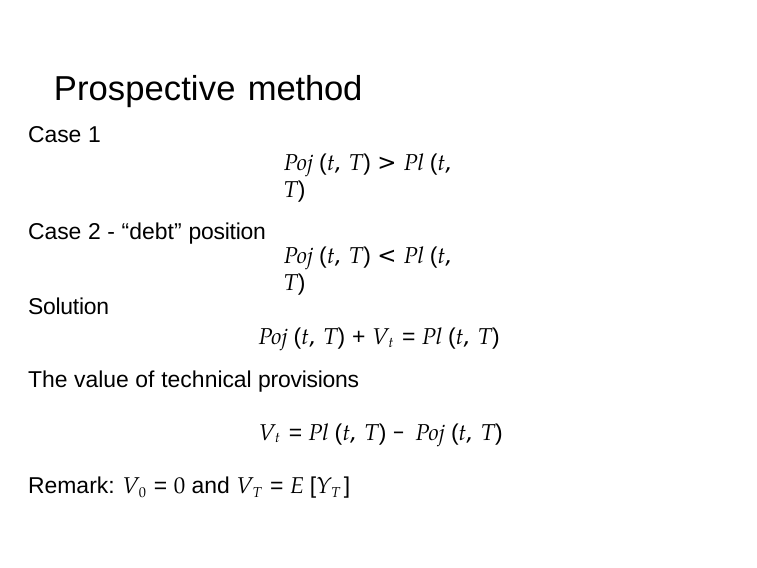

# Prospective method
Case 1
Poj (t, T) > Pl (t, T)
Case 2 - “debt” position
Poj (t, T) < Pl (t, T)
Solution
Poj (t, T) + Vt = Pl (t, T)
The value of technical provisions
Vt = Pl (t, T) − Poj (t, T)
Remark: V0 = 0 and VT = E [YT ]